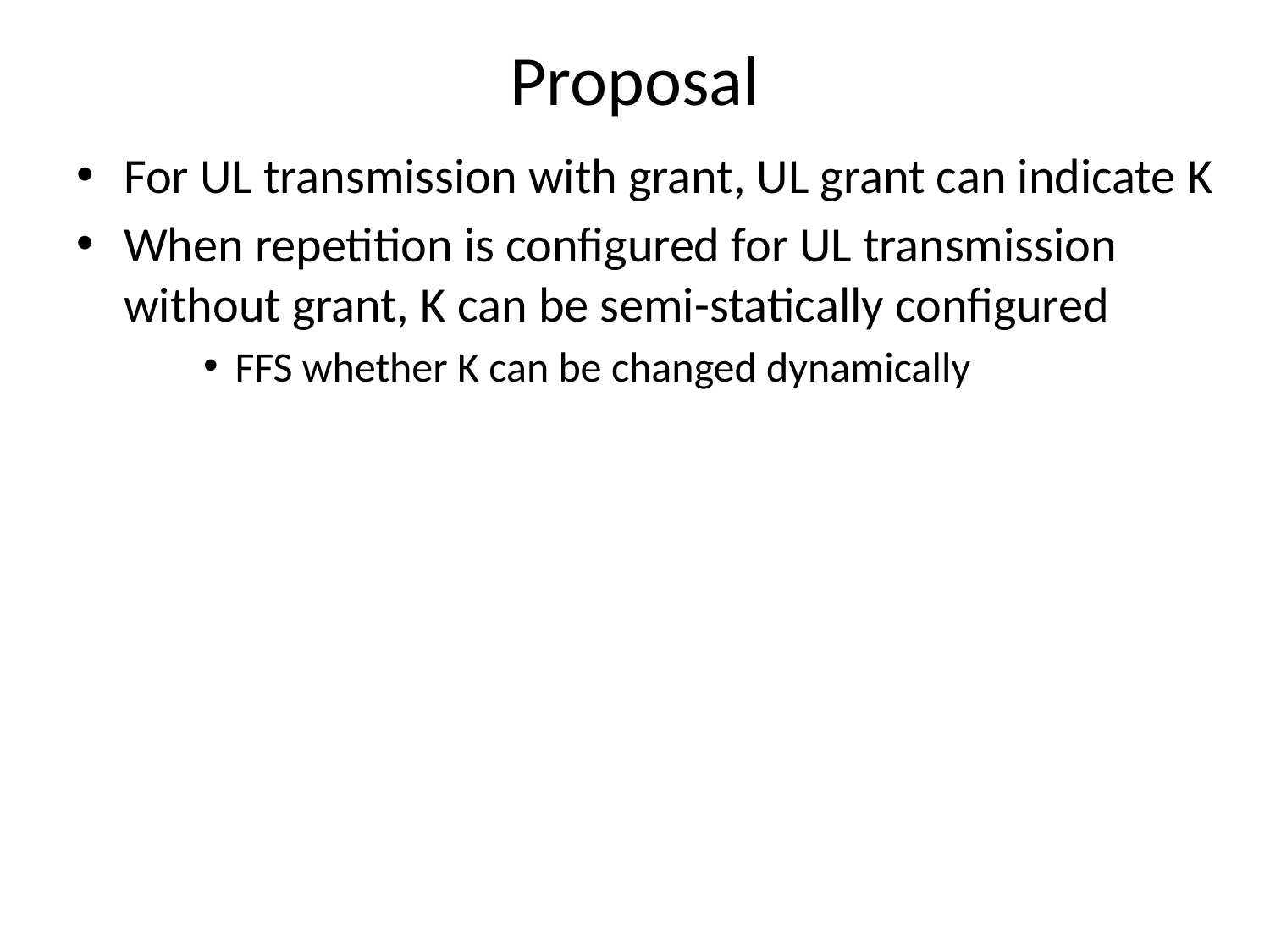

Proposal
For UL transmission with grant, UL grant can indicate K
When repetition is configured for UL transmission without grant, K can be semi-statically configured
FFS whether K can be changed dynamically